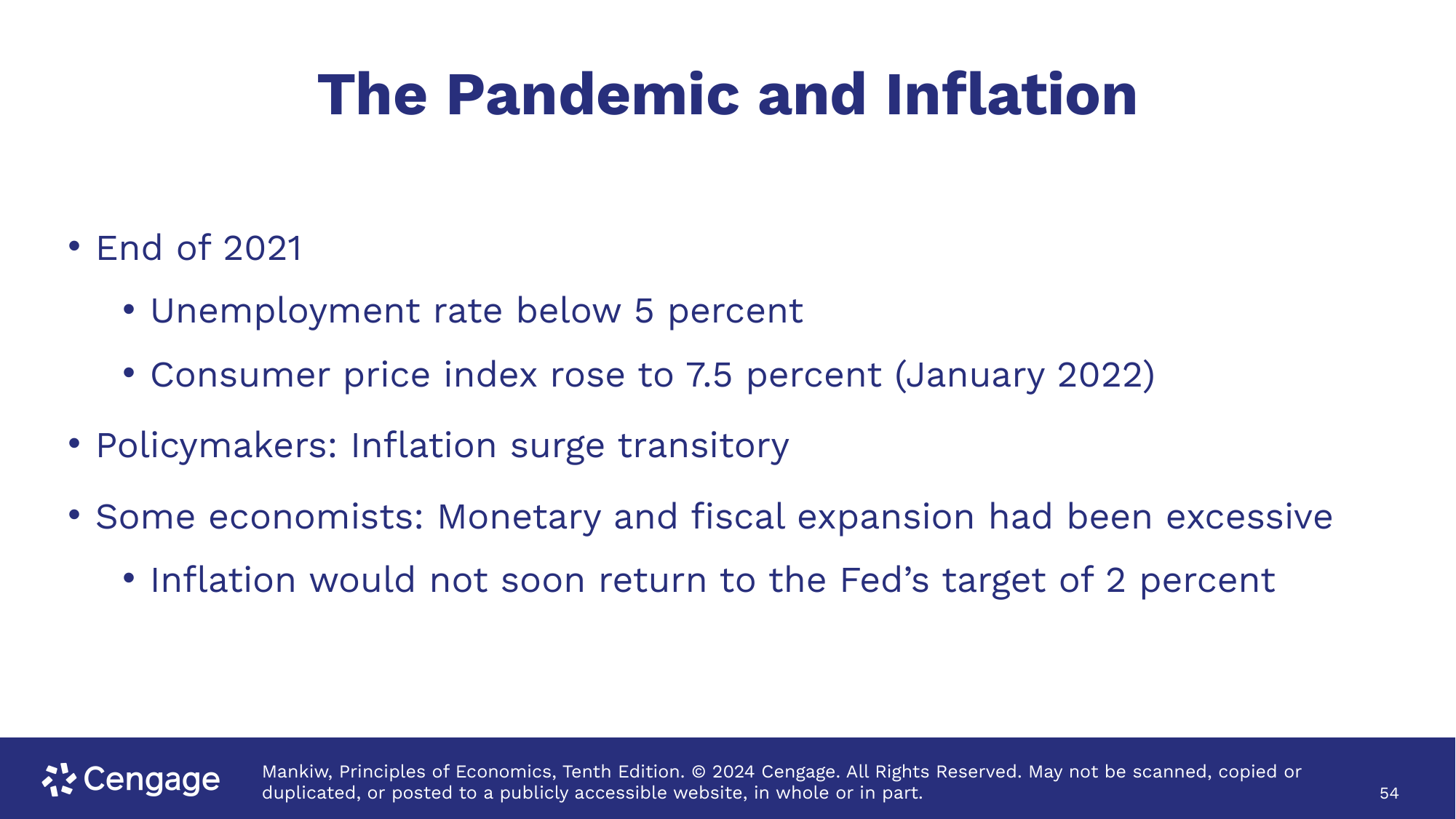

# The Pandemic and Inflation
End of 2021
Unemployment rate below 5 percent
Consumer price index rose to 7.5 percent (January 2022)
Policymakers: Inflation surge transitory
Some economists: Monetary and fiscal expansion had been excessive
Inflation would not soon return to the Fed’s target of 2 percent